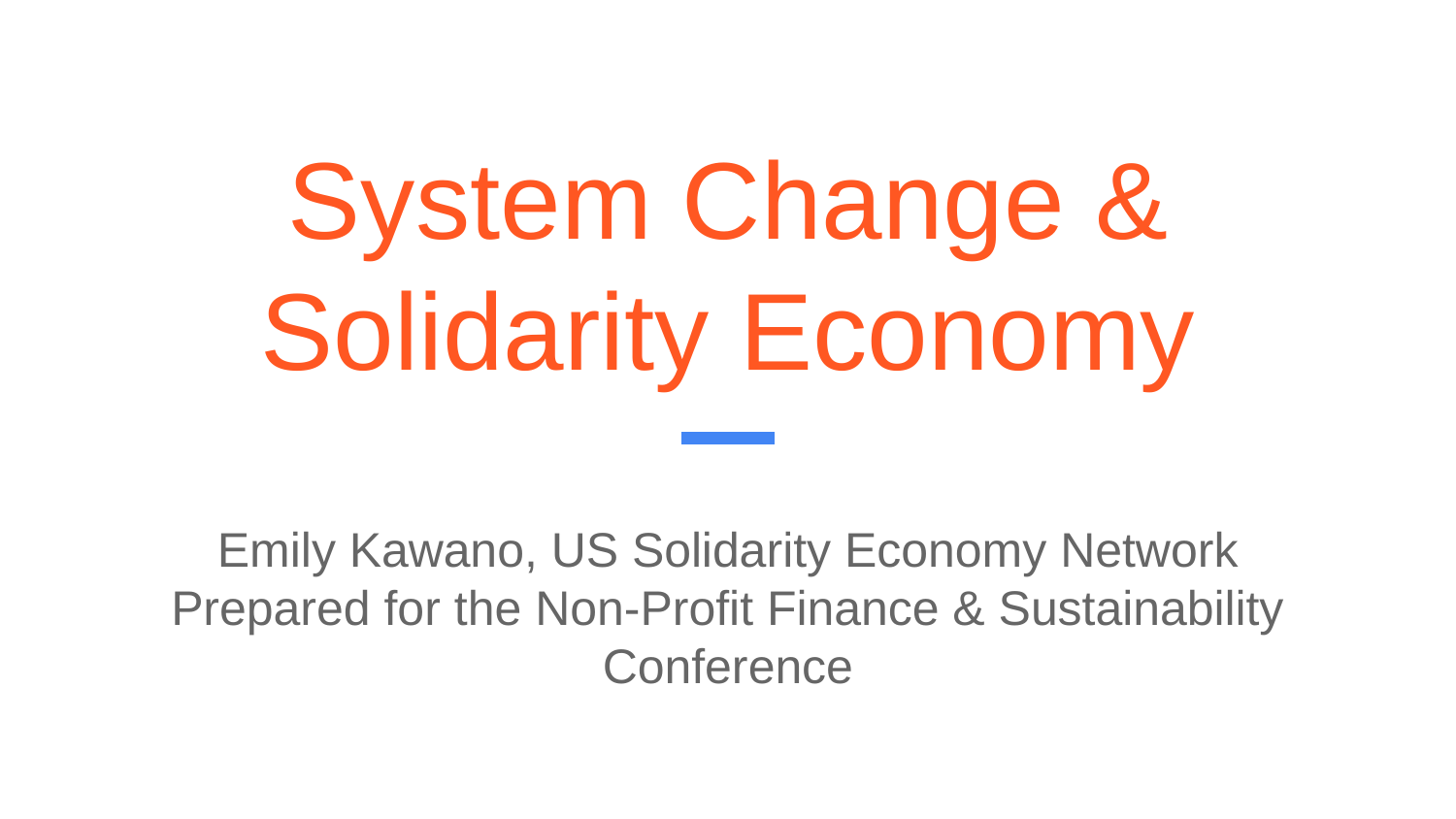

# System Change & Solidarity Economy
Emily Kawano, US Solidarity Economy Network
Prepared for the Non-Profit Finance & Sustainability Conference